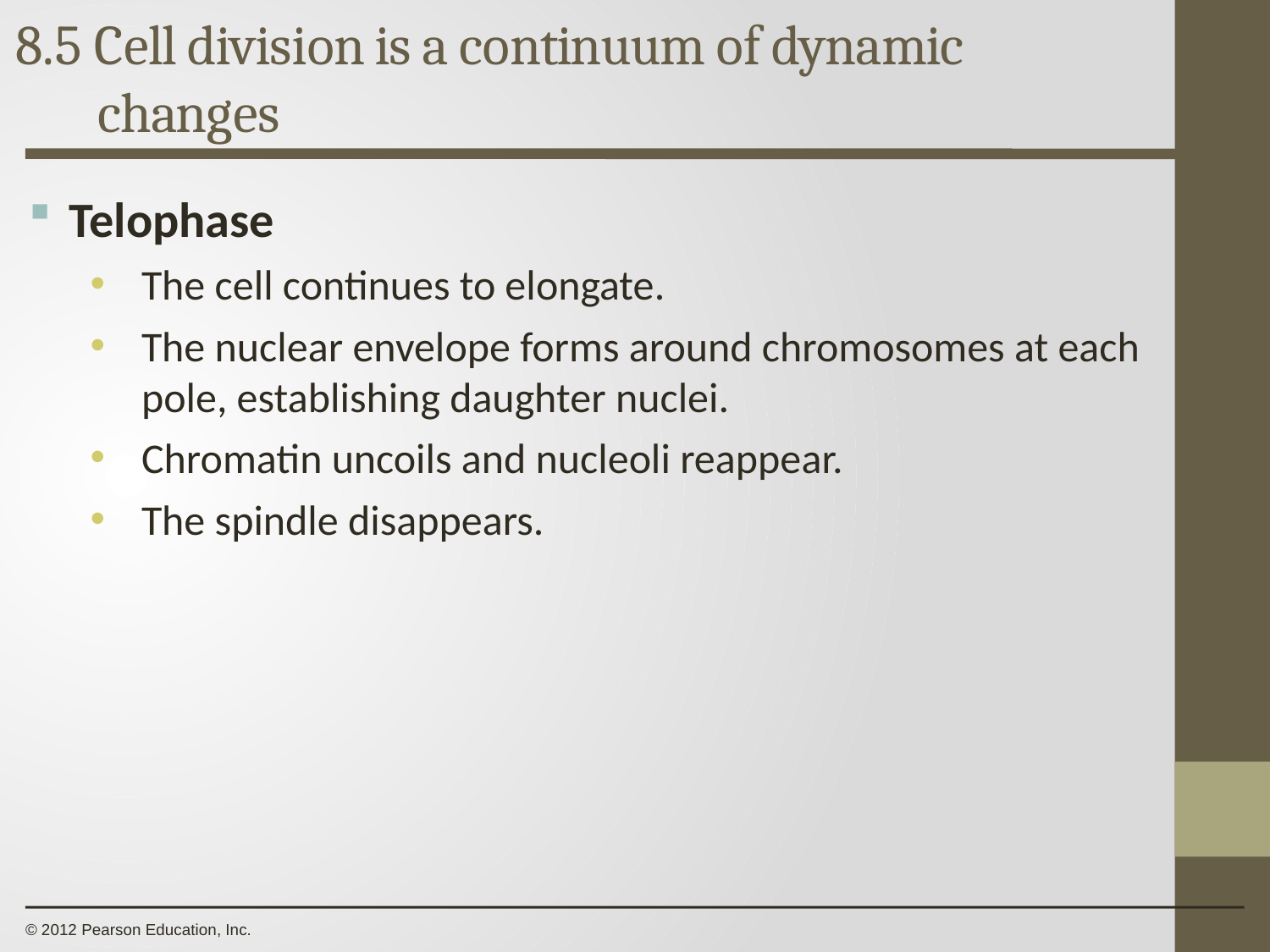

8.5 Cell division is a continuum of dynamic
changes
0

Telophase
The cell continues to elongate.
The nuclear envelope forms around chromosomes at each pole, establishing daughter nuclei.
Chromatin uncoils and nucleoli reappear.
The spindle disappears.

© 2012 Pearson Education, Inc.